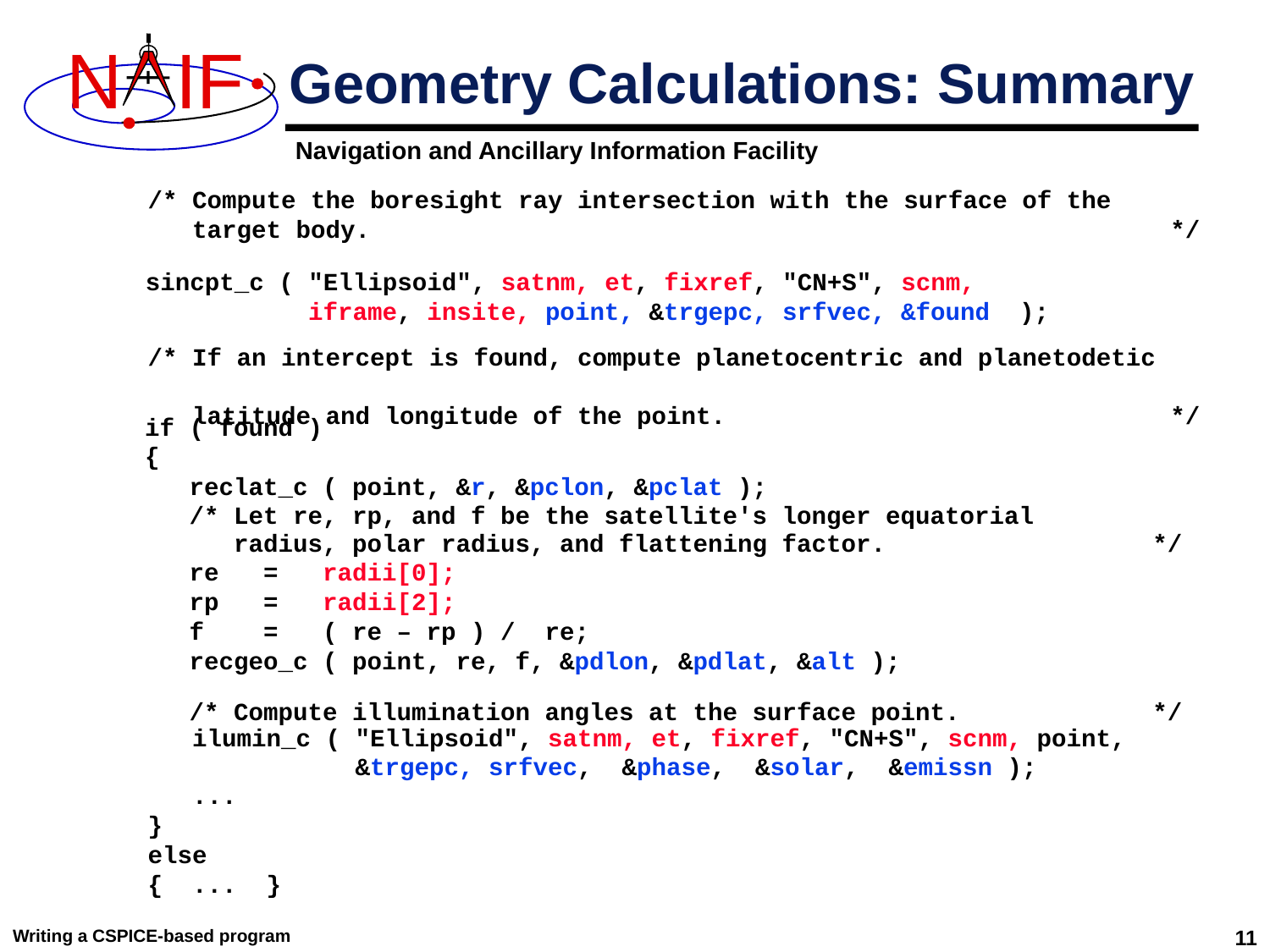

# Geometry Calculations: Summary
   /* Compute the boresight ray intersection with the surface of the
      target body.                                                      */
     sincpt_c ( "Ellipsoid", satnm, et, fixref, "CN+S", scnm,
                iframe, insite, point, &trgepc, srfvec, &found  );
   /* If an intercept is found, compute planetocentric and planetodetic
      latitude and longitude of the point.                              */
 if ( found )
 {
    reclat_c ( point, &r, &pclon, &pclat );
    /* Let re, rp, and f be the satellite's longer equatorial
       radius, polar radius, and flattening factor.                  */
    re   =   radii[0];
    rp   =   radii[2];
    f    =   ( re – rp ) /  re;
    recgeo_c ( point, re, f, &pdlon, &pdlat, &alt );
    /* Compute illumination angles at the surface point.             */
      ilumin_c ( "Ellipsoid", satnm, et, fixref, "CN+S", scnm, point,
                 &trgepc, srfvec,  &phase,  &solar,  &emissn );
      ...
   }
   else
   {  ...  }
Writing a CSPICE-based program
11